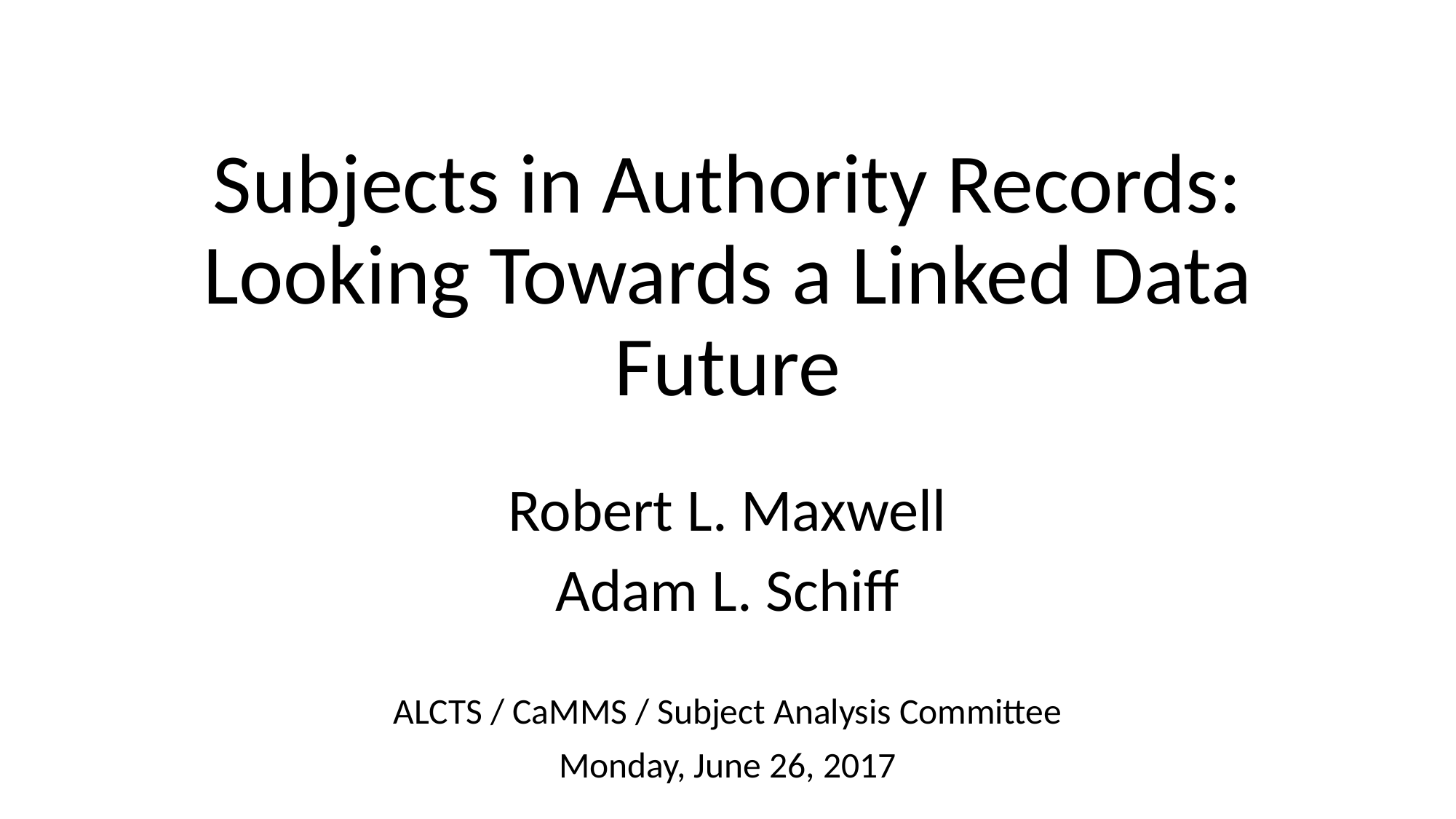

# Subjects in Authority Records: Looking Towards a Linked Data Future
Robert L. Maxwell
Adam L. Schiff

ALCTS / CaMMS / Subject Analysis Committee
Monday, June 26, 2017